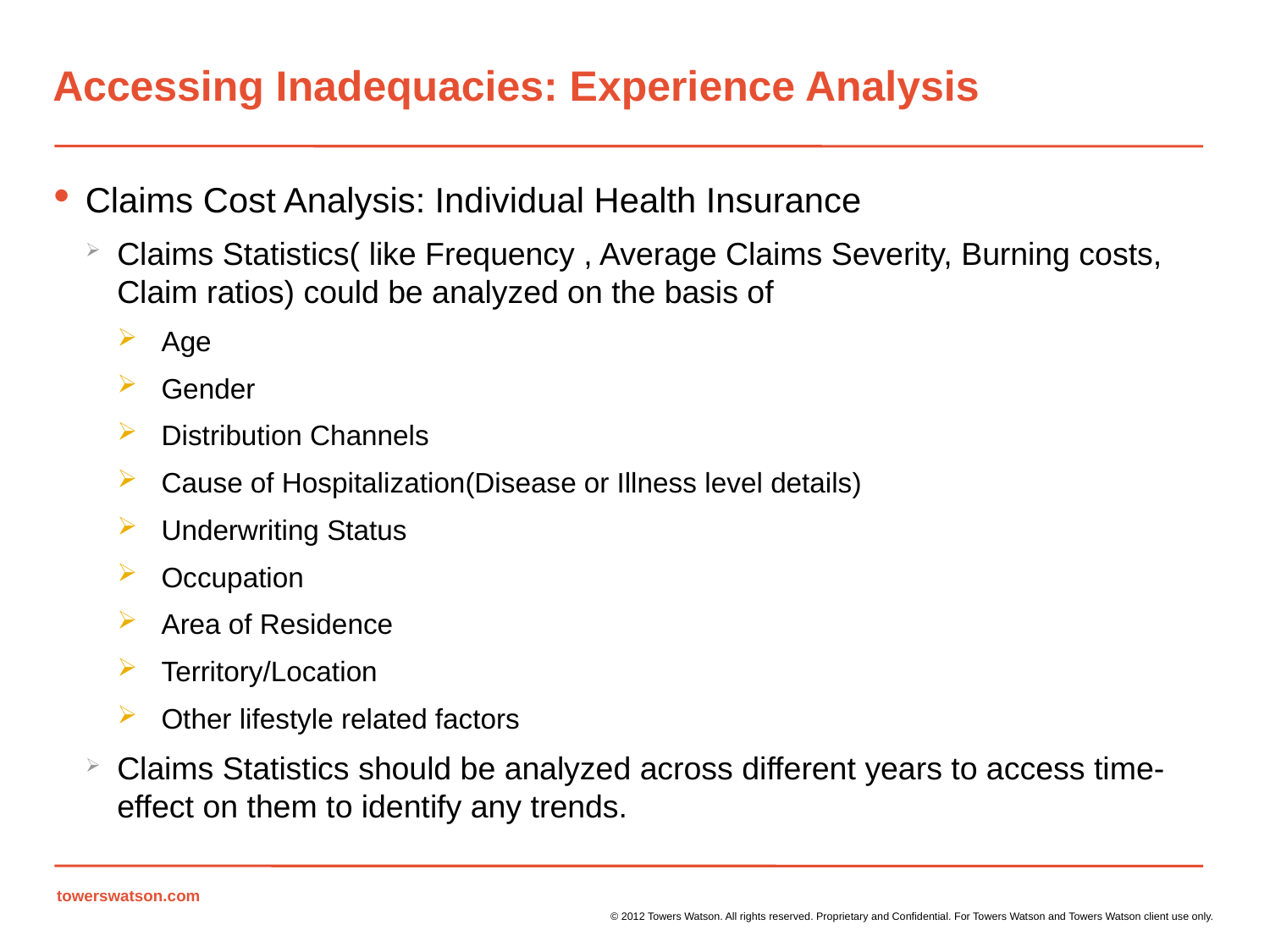

# Accessing Inadequacies: Experience Analysis
Claims Cost Analysis: Individual Health Insurance
Claims Statistics( like Frequency , Average Claims Severity, Burning costs, Claim ratios) could be analyzed on the basis of
Age
Gender
Distribution Channels
Cause of Hospitalization(Disease or Illness level details)
Underwriting Status
Occupation
Area of Residence
Territory/Location
Other lifestyle related factors
Claims Statistics should be analyzed across different years to access time-effect on them to identify any trends.